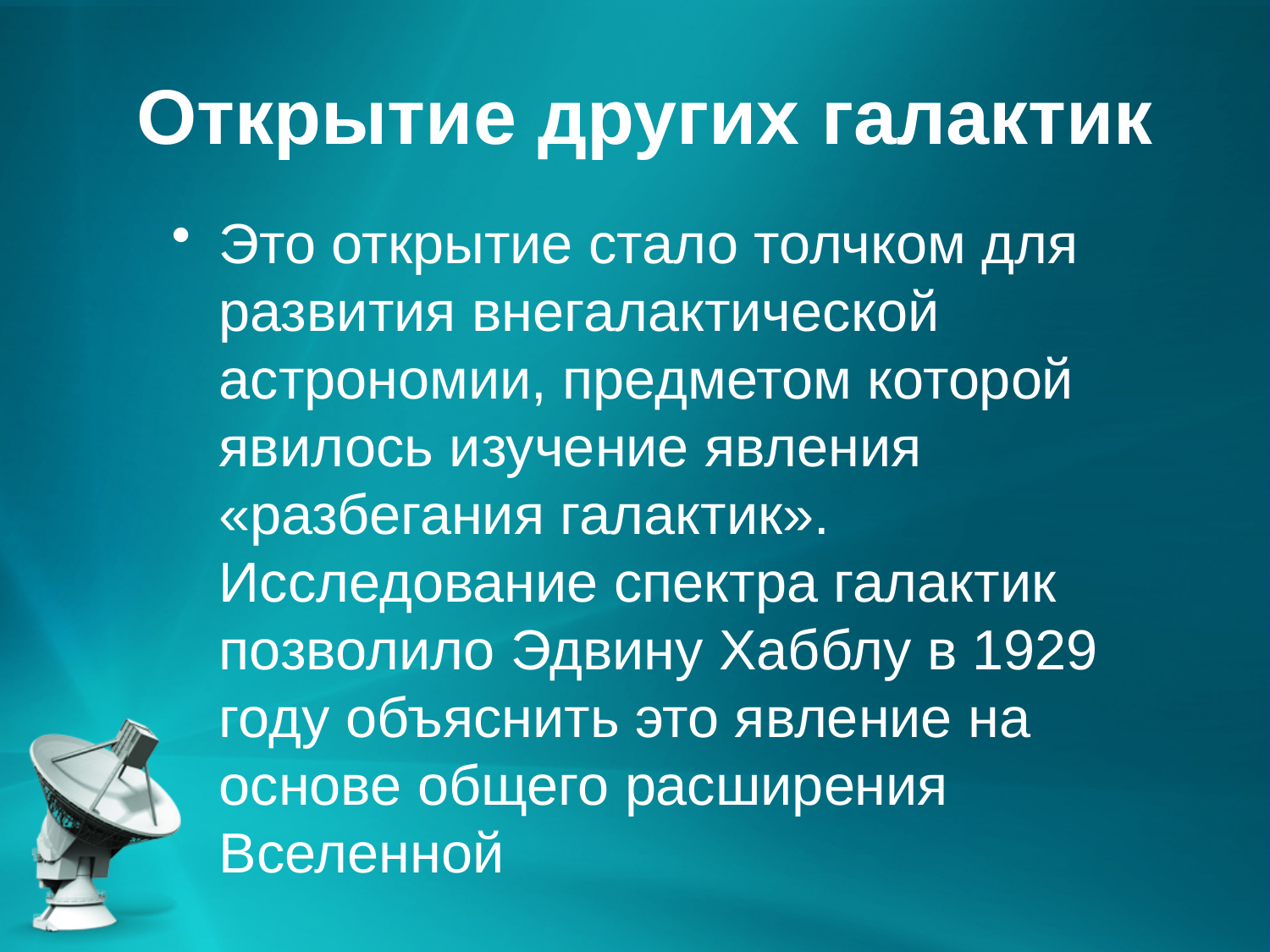

# Открытие других галактик
Это открытие стало толчком для развития внегалактической астрономии, предметом которой явилось изучение явления «разбегания галактик». Исследование спектра галактик позволило Эдвину Хабблу в 1929 году объяснить это явление на основе общего расширения Вселенной